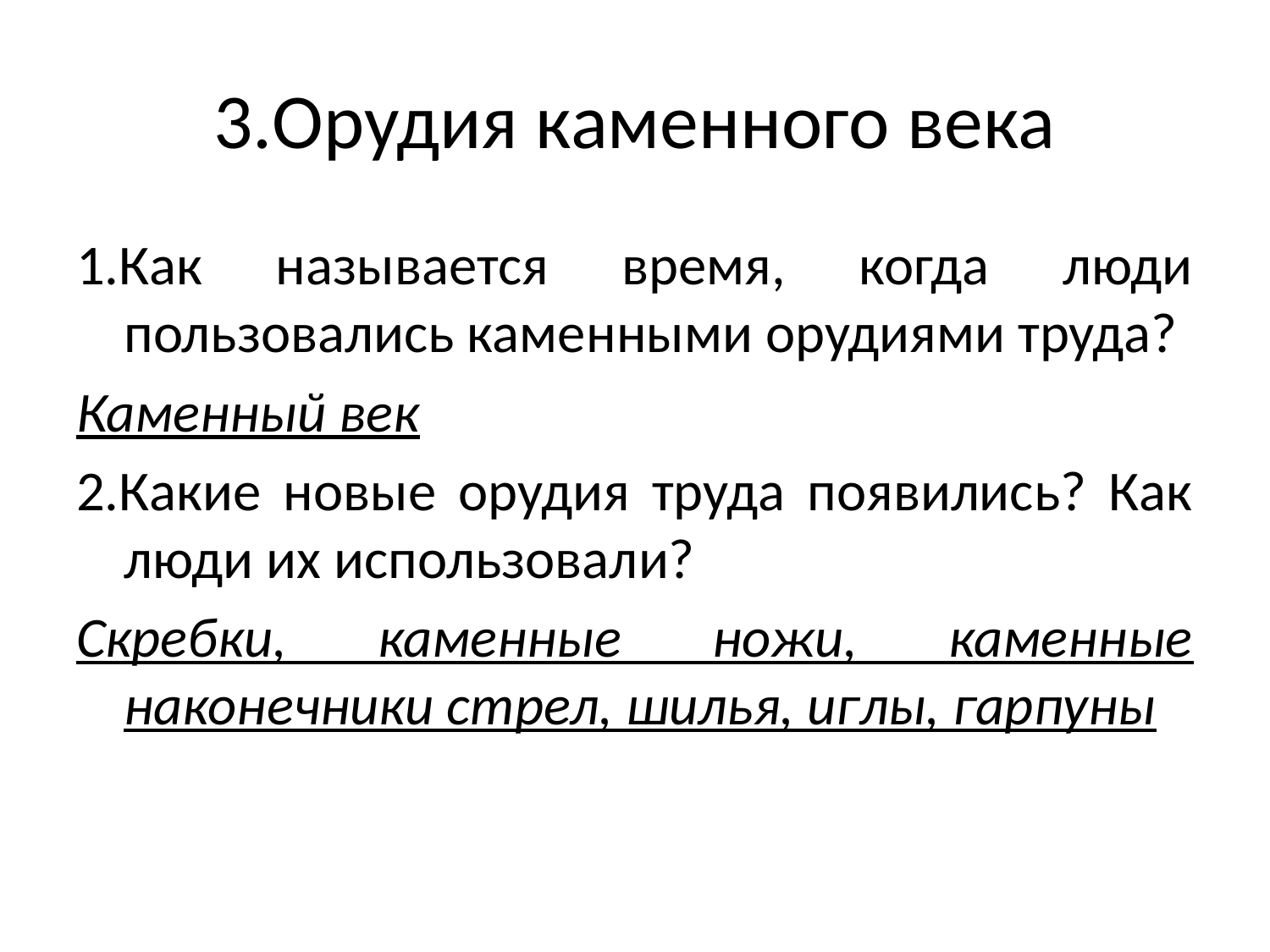

# 3.Орудия каменного века
1.Как называется время, когда люди пользовались каменными орудиями труда?
Каменный век
2.Какие новые орудия труда появились? Как люди их использовали?
Скребки, каменные ножи, каменные наконечники стрел, шилья, иглы, гарпуны